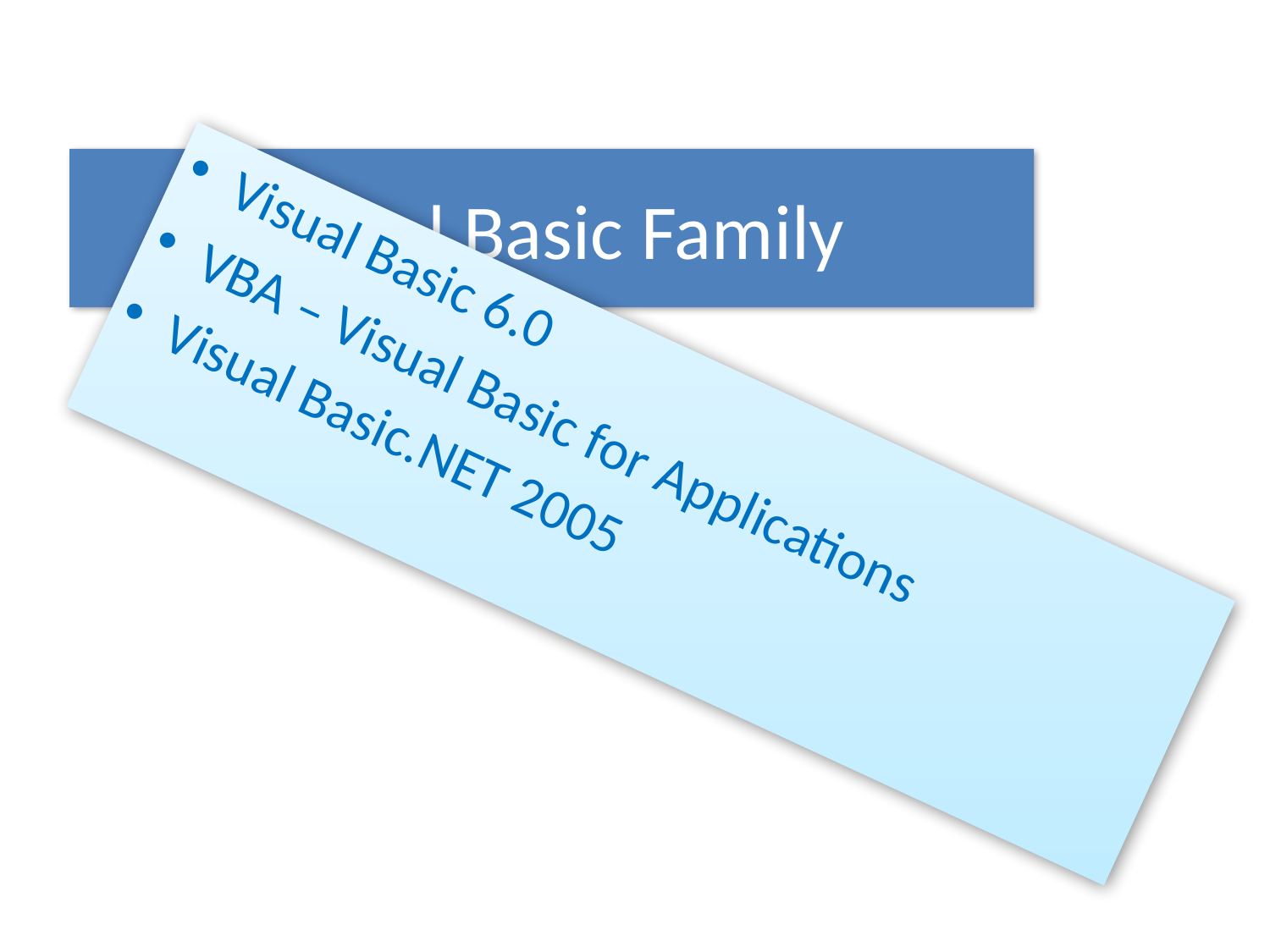

# Visual Basic Family
Visual Basic 6.0
VBA – Visual Basic for Applications
Visual Basic.NET 2005